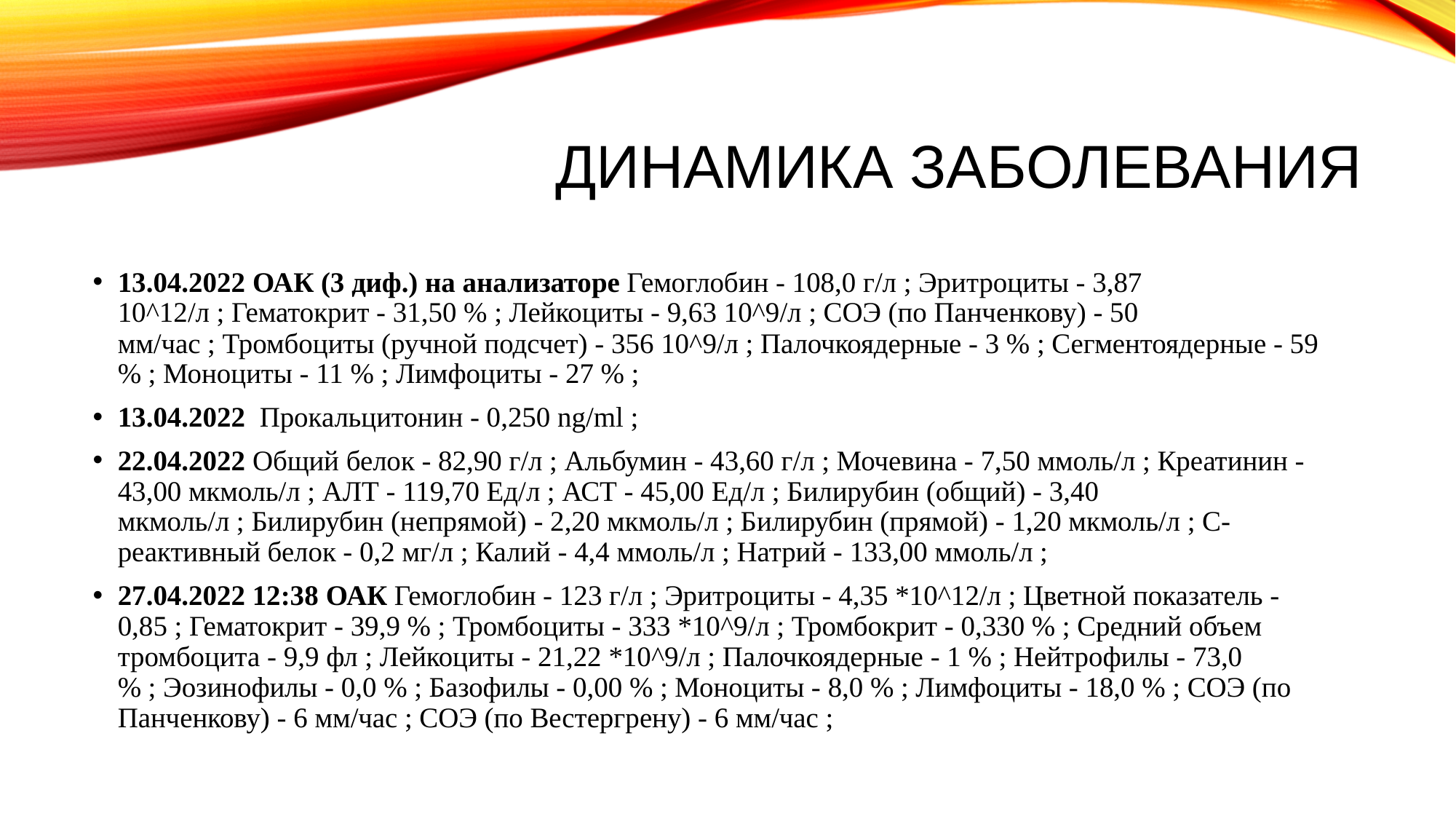

# Динамика заболевания
13.04.2022 ОАК (3 диф.) на анализаторе Гемоглобин - 108,0 г/л ; Эритроциты - 3,87 10^12/л ; Гематокрит - 31,50 % ; Лейкоциты - 9,63 10^9/л ; СОЭ (по Панченкову) - 50 мм/час ; Тромбоциты (ручной подсчет) - 356 10^9/л ; Палочкоядерные - 3 % ; Сегментоядерные - 59 % ; Моноциты - 11 % ; Лимфоциты - 27 % ;
13.04.2022  Прокальцитонин - 0,250 ng/ml ;
22.04.2022 Общий белок - 82,90 г/л ; Альбумин - 43,60 г/л ; Мочевина - 7,50 ммоль/л ; Креатинин - 43,00 мкмоль/л ; АЛТ - 119,70 Ед/л ; АСТ - 45,00 Ед/л ; Билирубин (общий) - 3,40 мкмоль/л ; Билирубин (непрямой) - 2,20 мкмоль/л ; Билирубин (прямой) - 1,20 мкмоль/л ; С-реактивный белок - 0,2 мг/л ; Калий - 4,4 ммоль/л ; Натрий - 133,00 ммоль/л ;
27.04.2022 12:38 ОАК Гемоглобин - 123 г/л ; Эритроциты - 4,35 *10^12/л ; Цветной показатель - 0,85 ; Гематокрит - 39,9 % ; Тромбоциты - 333 *10^9/л ; Тромбокрит - 0,330 % ; Средний объем тромбоцита - 9,9 фл ; Лейкоциты - 21,22 *10^9/л ; Палочкоядерные - 1 % ; Нейтрофилы - 73,0 % ; Эозинофилы - 0,0 % ; Базофилы - 0,00 % ; Моноциты - 8,0 % ; Лимфоциты - 18,0 % ; СОЭ (по Панченкову) - 6 мм/час ; СОЭ (по Вестергрену) - 6 мм/час ;